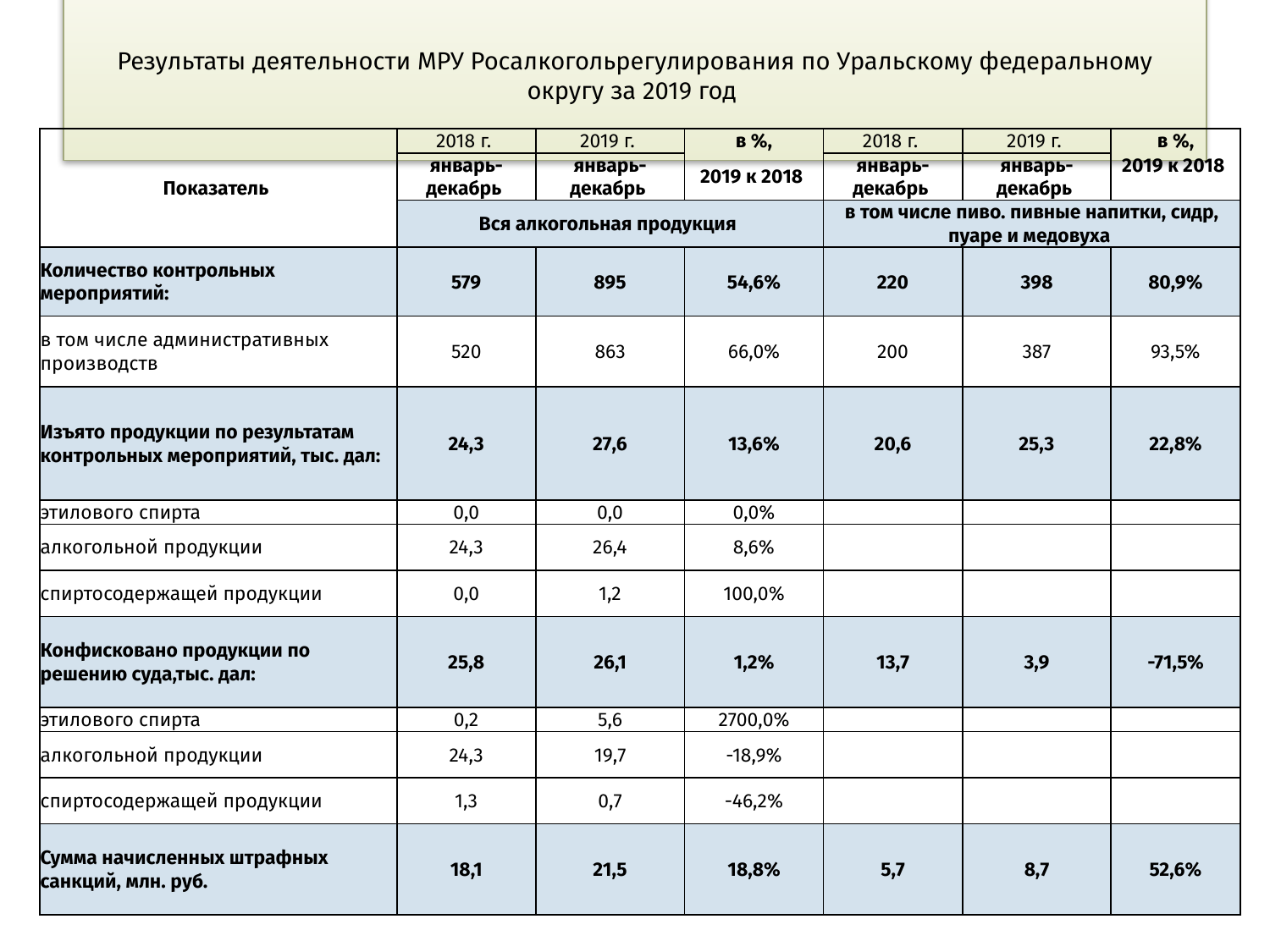

# Результаты деятельности МРУ Росалкогольрегулирования по Уральскому федеральному округу за 2019 год
| Показатель | 2018 г. | 2019 г. | в %, | 2018 г. | 2019 г. | в %, |
| --- | --- | --- | --- | --- | --- | --- |
|  | январь-декабрь | январь-декабрь | 2019 к 2018 | январь-декабрь | январь-декабрь | 2019 к 2018 |
|  | Вся алкогольная продукция |  |  | в том числе пиво. пивные напитки, сидр, пуаре и медовуха |  |  |
| Количество контрольных мероприятий: | 579 | 895 | 54,6% | 220 | 398 | 80,9% |
| в том числе административных производств | 520 | 863 | 66,0% | 200 | 387 | 93,5% |
| Изъято продукции по результатам контрольных мероприятий, тыс. дал: | 24,3 | 27,6 | 13,6% | 20,6 | 25,3 | 22,8% |
| этилового спирта | 0,0 | 0,0 | 0,0% |  |  |  |
| алкогольной продукции | 24,3 | 26,4 | 8,6% |  |  |  |
| спиртосодержащей продукции | 0,0 | 1,2 | 100,0% |  |  |  |
| Конфисковано продукции по решению суда,тыс. дал: | 25,8 | 26,1 | 1,2% | 13,7 | 3,9 | -71,5% |
| этилового спирта | 0,2 | 5,6 | 2700,0% |  |  |  |
| алкогольной продукции | 24,3 | 19,7 | -18,9% |  |  |  |
| спиртосодержащей продукции | 1,3 | 0,7 | -46,2% |  |  |  |
| Сумма начисленных штрафных санкций, млн. руб. | 18,1 | 21,5 | 18,8% | 5,7 | 8,7 | 52,6% |